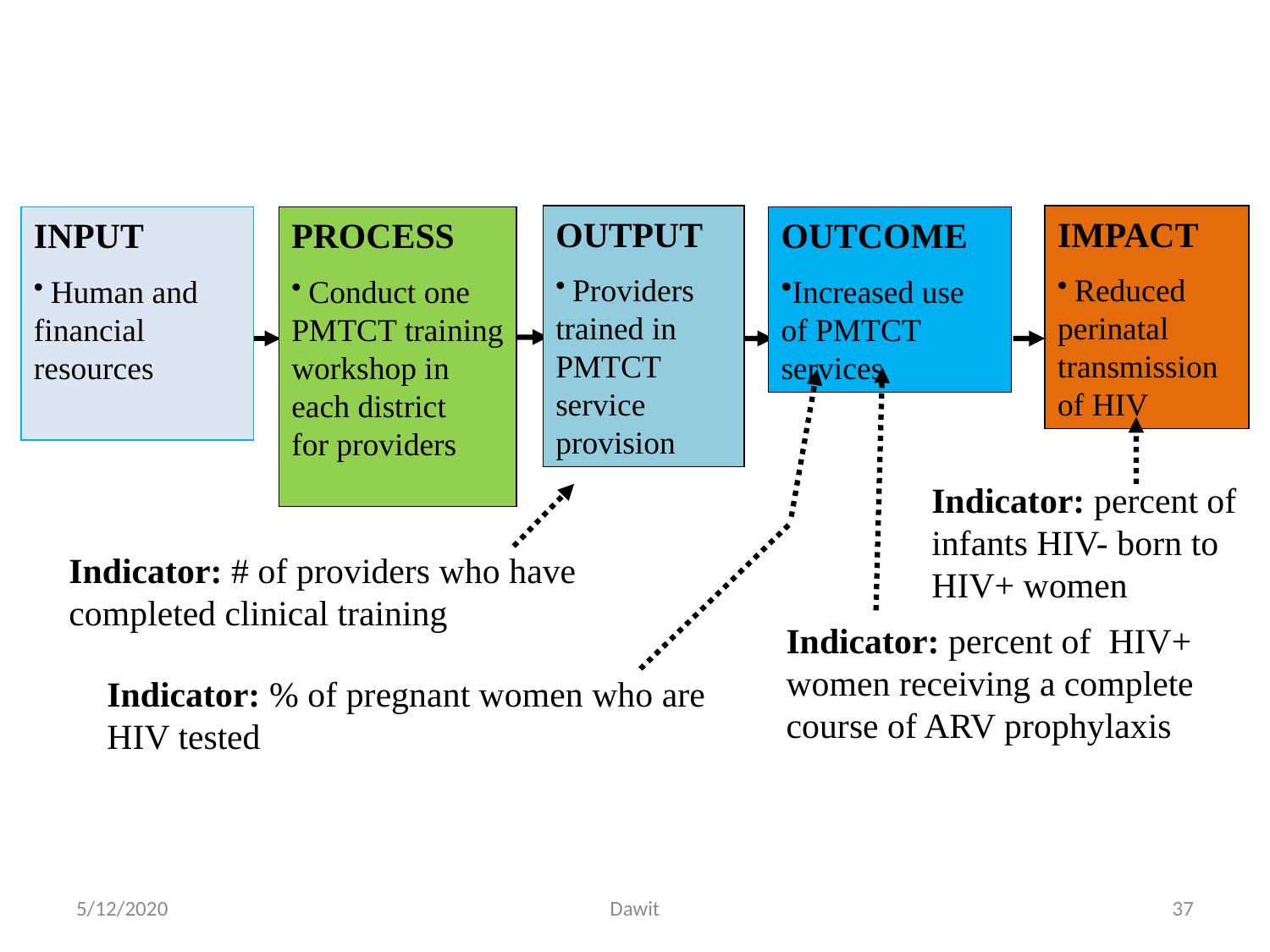

OUTPUT
 Providers trained in PMTCT service provision
IMPACT
 Reduced perinatal transmission of HIV
INPUT
 Human and financial resources

PROCESS
 Conduct one PMTCT training workshop in each district
for providers
OUTCOME
Increased use of PMTCT services

Indicator: percent of  infants HIV- born to HIV+ women

Indicator: # of providers who have completed clinical training
Indicator: percent of  HIV+ women receiving a complete course of ARV prophylaxis
Indicator: % of pregnant women who are HIV tested
5/12/2020
Dawit
37